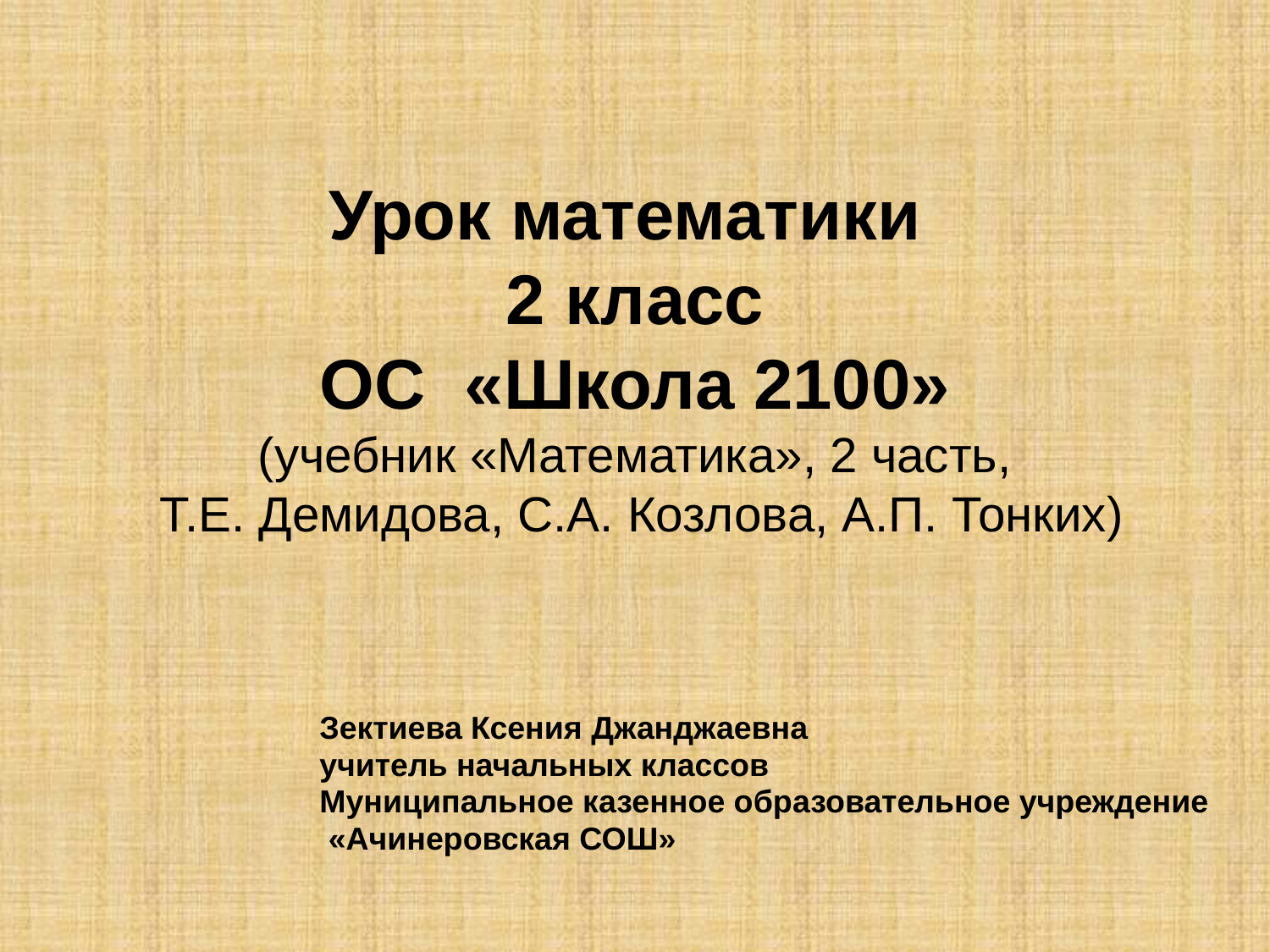

# Урок математики 2 класс ОС  «Школа 2100» (учебник «Математика», 2 часть, Т.Е. Демидова, С.А. Козлова, А.П. Тонких)
Зектиева Ксения Джанджаевна
учитель начальных классов
Муниципальное казенное образовательное учреждение
 «Ачинеровская СОШ»